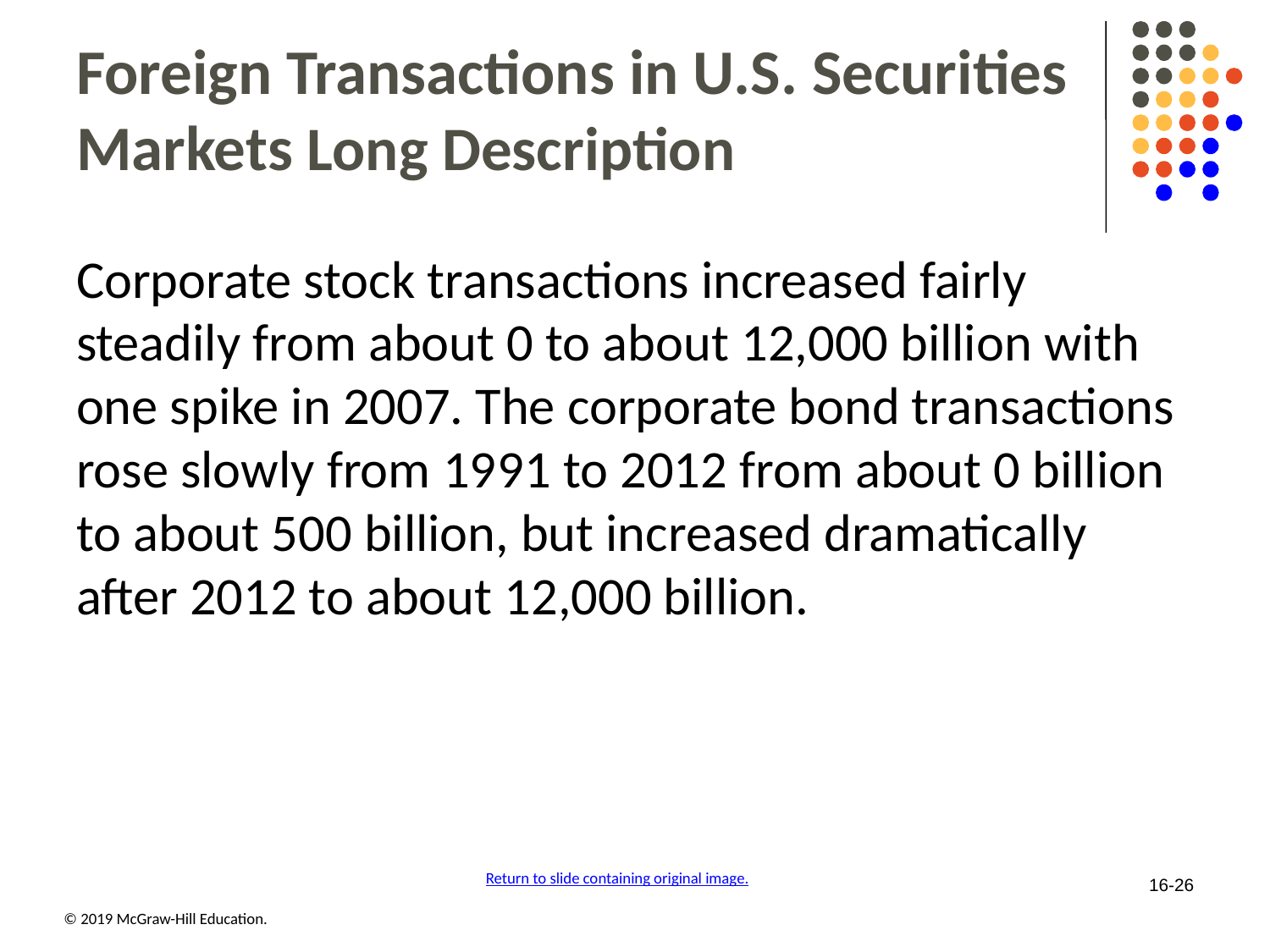

# Foreign Transactions in U.S. Securities Markets Long Description
Corporate stock transactions increased fairly steadily from about 0 to about 12,000 billion with one spike in 2007. The corporate bond transactions rose slowly from 19 91 to 2012 from about 0 billion to about 500 billion, but increased dramatically after 2012 to about 12,000 billion.
Return to slide containing original image.
16-26